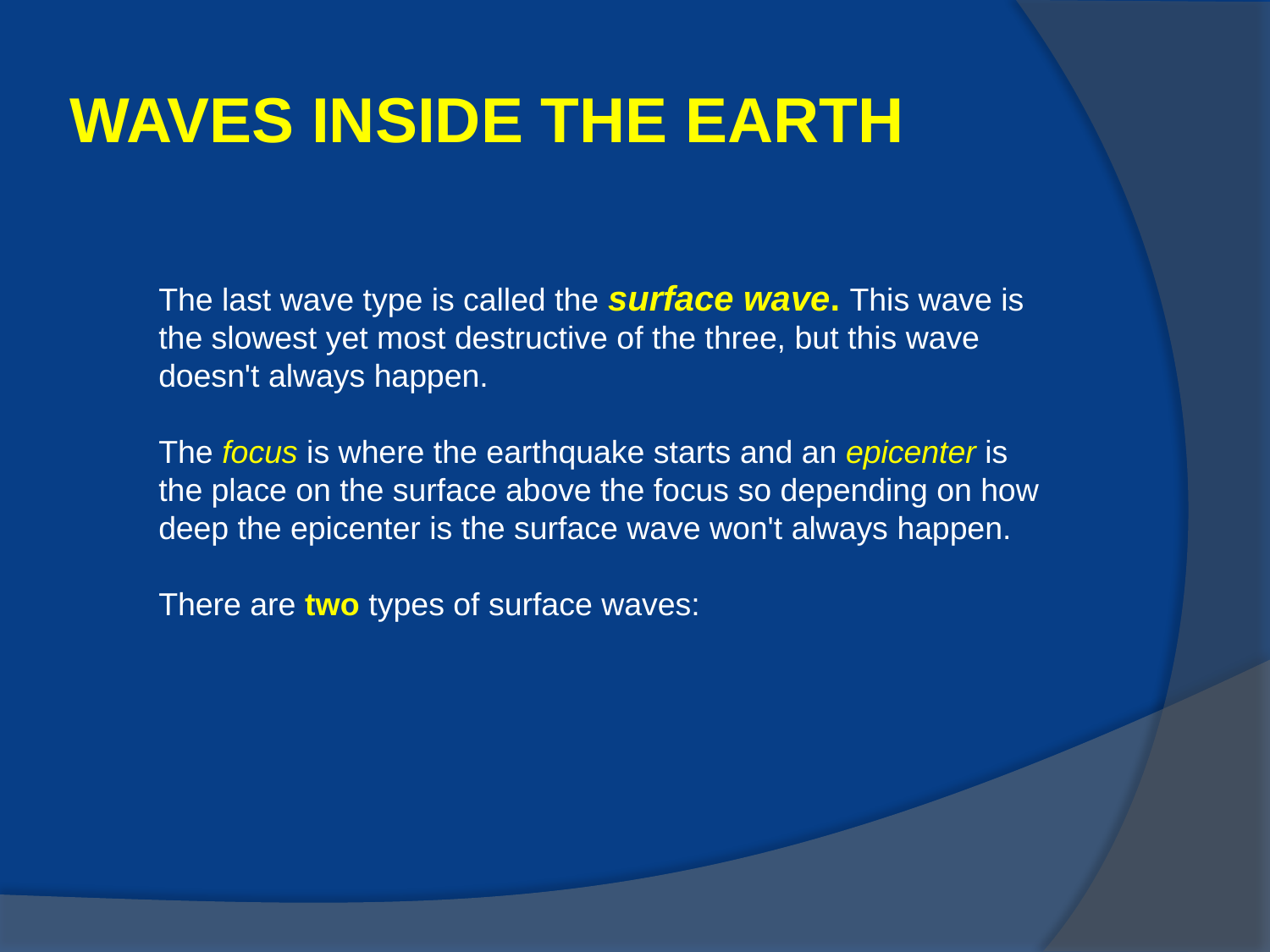

# WAVES INSIDE THE EARTH
The last wave type is called the surface wave. This wave is the slowest yet most destructive of the three, but this wave doesn't always happen.

The focus is where the earthquake starts and an epicenter is the place on the surface above the focus so depending on how deep the epicenter is the surface wave won't always happen.

There are two types of surface waves: